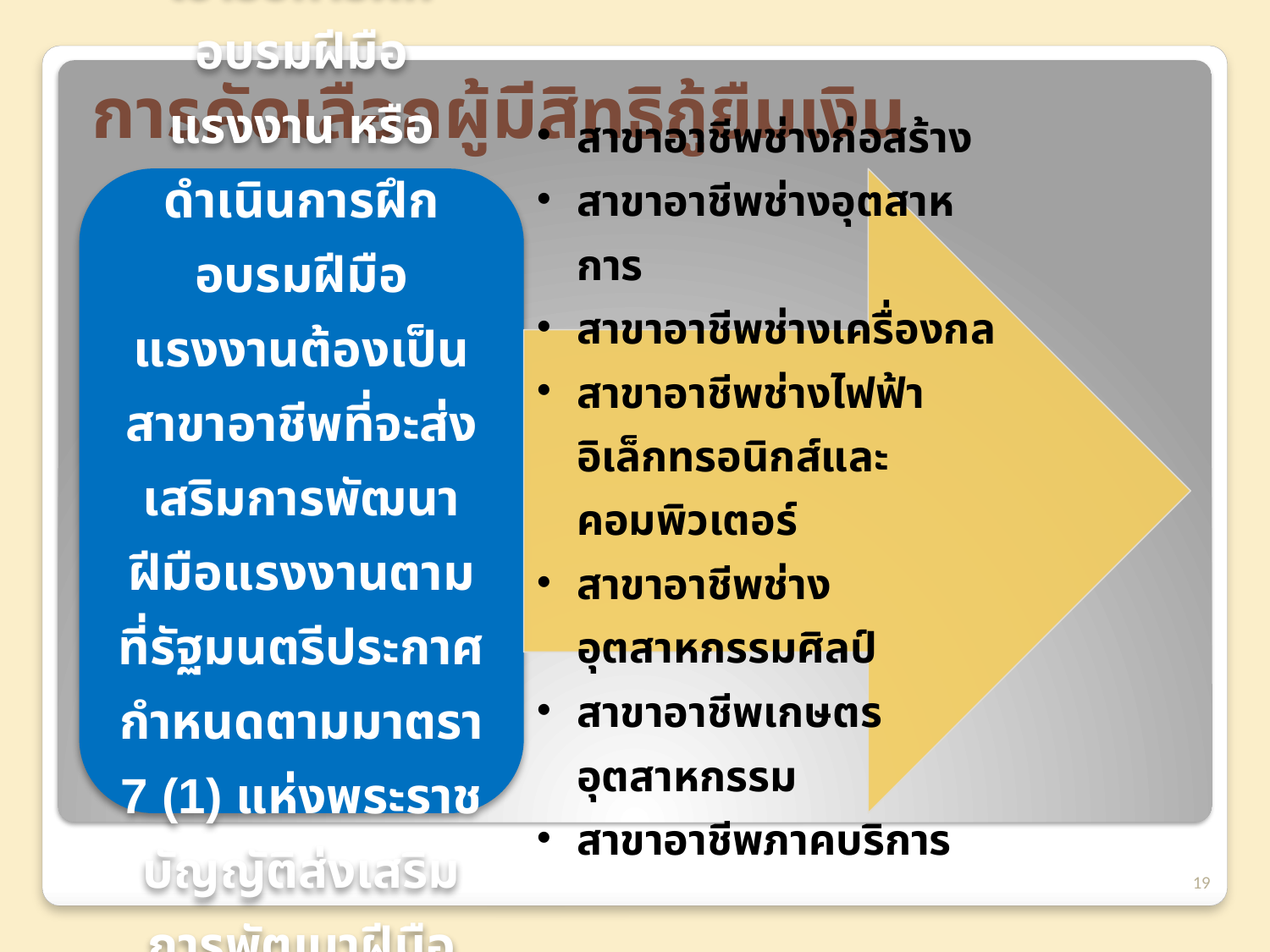

# การคัดเลือกผู้มีสิทธิกู้ยืมเงิน
สาขาอาชีพช่างอุตสาหการ
สาขาอาชีพช่างเครื่องกล
สาขาอาชีพช่างไฟฟ้า อิเล็กทรอนิกส์และคอมพิวเตอร์
สาขาอาชีพภาคบริการ
19